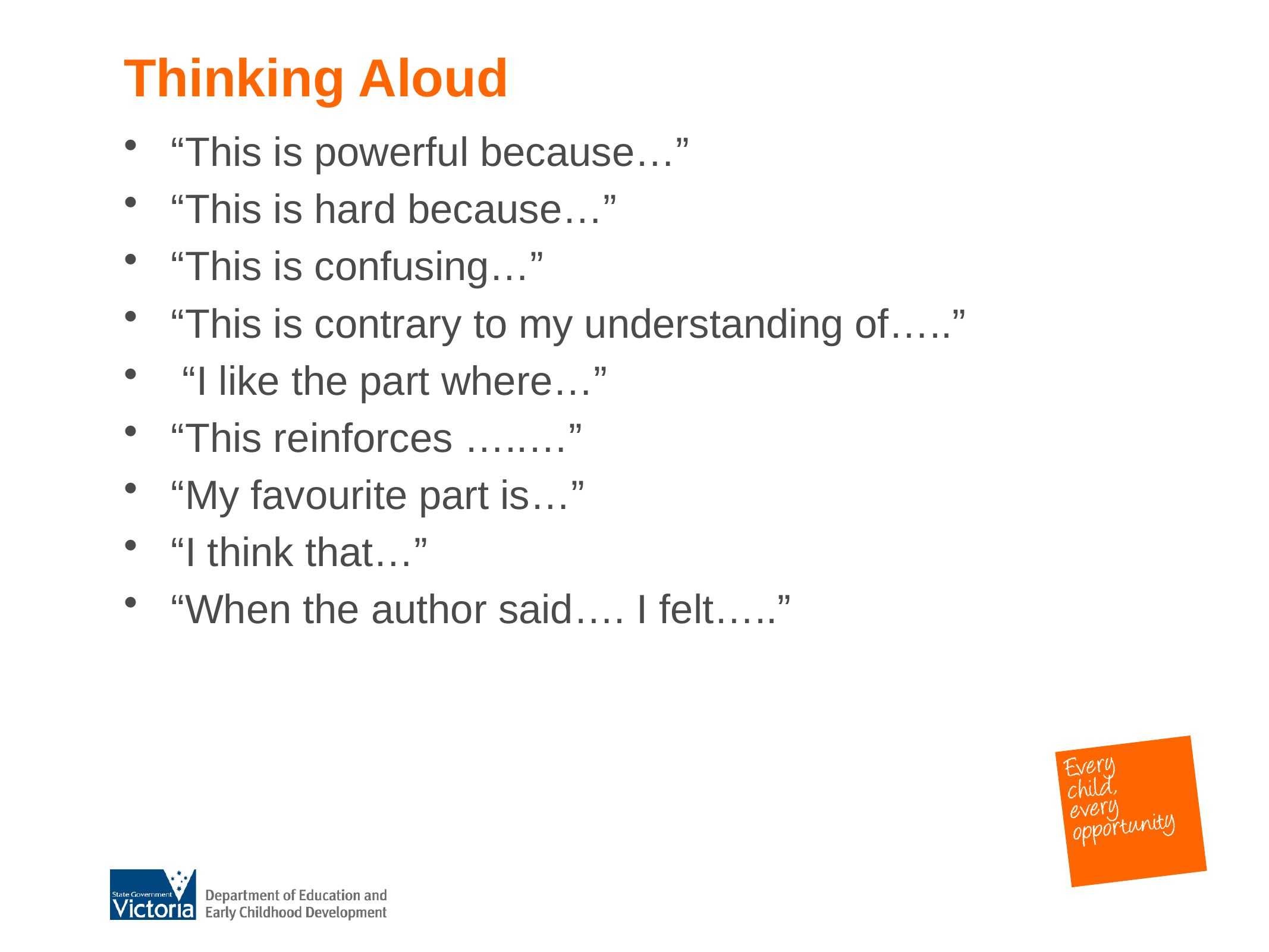

# Thinking Aloud
“This is powerful because…”
“This is hard because…”
“This is confusing…”
“This is contrary to my understanding of…..”
 “I like the part where…”
“This reinforces …..…”
“My favourite part is…”
“I think that…”
“When the author said…. I felt…..”